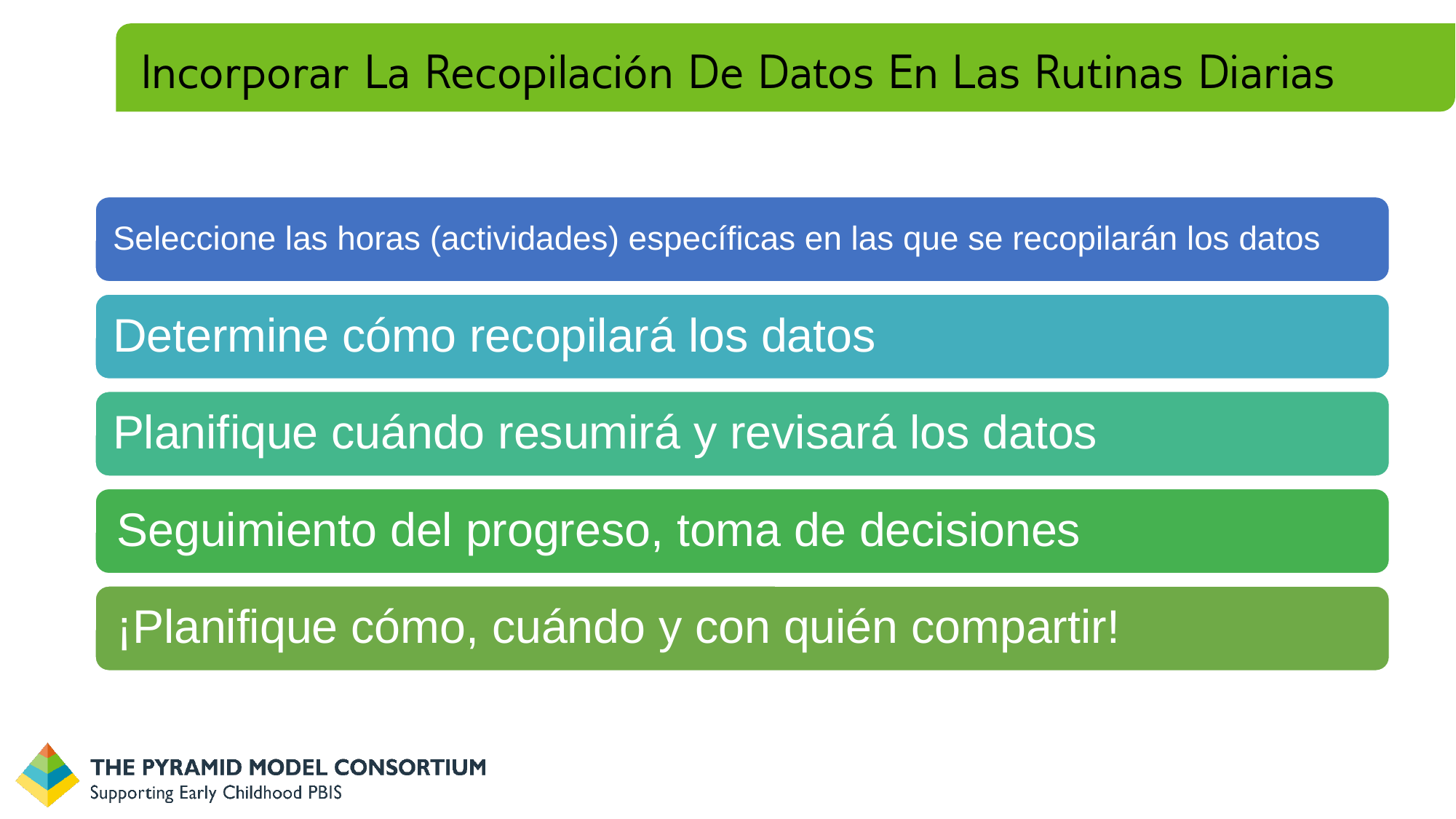

# Incorporar La Recopilación De Datos En Las Rutinas Diarias

Seleccione las horas (actividades) específicas en las que se recopilarán los datos

Determine cómo recopilará los datos

Planifique cuándo resumirá y revisará los datos

Seguimiento del progreso, toma de decisiones

¡Planifique cómo, cuándo y con quién compartir!